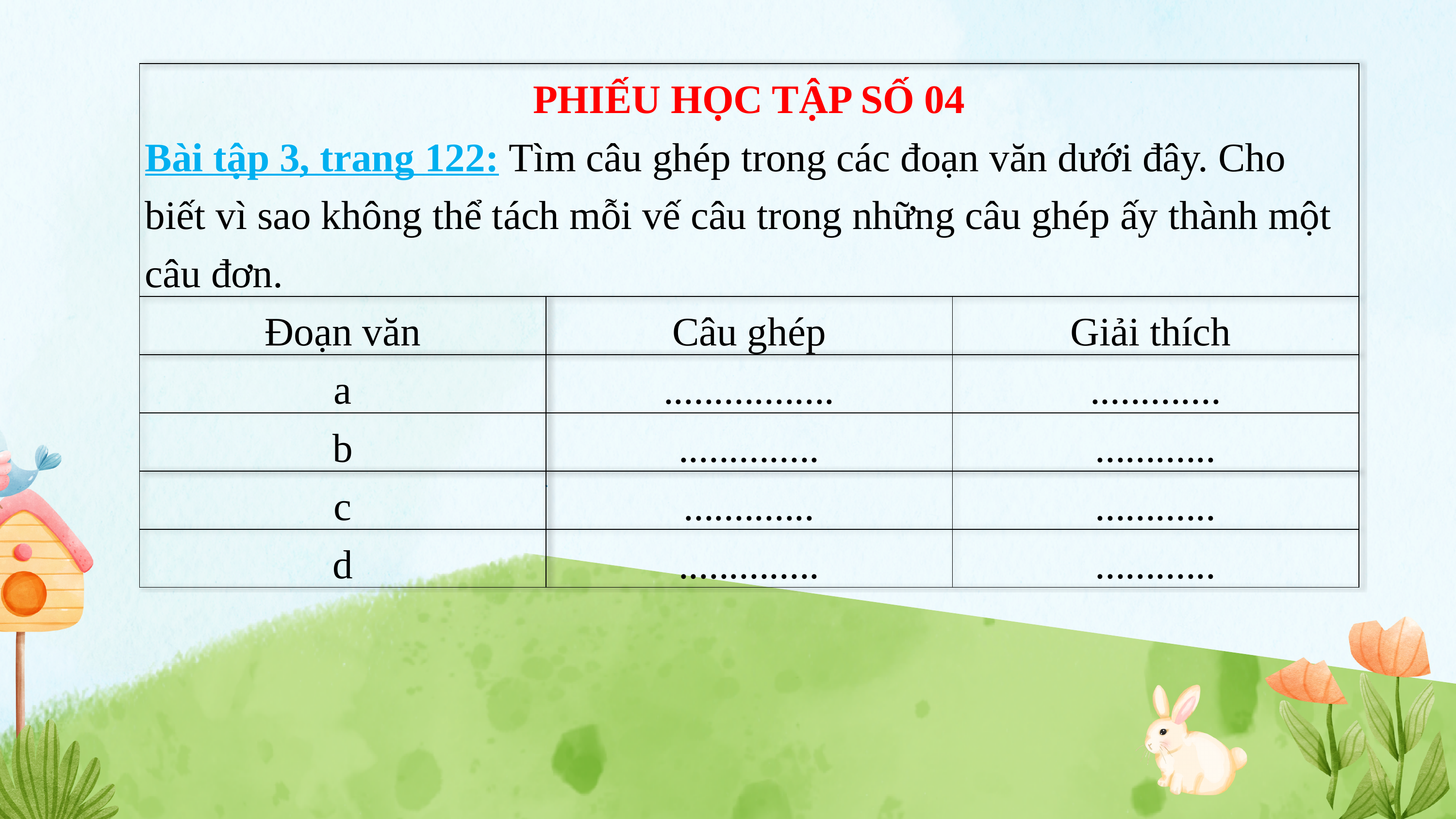

| PHIẾU HỌC TẬP SỐ 04 Bài tập 3, trang 122: Tìm câu ghép trong các đoạn văn dưới đây. Cho biết vì sao không thể tách mỗi vế câu trong những câu ghép ấy thành một câu đơn. |  |  |
| --- | --- | --- |
| Đoạn văn | Câu ghép | Giải thích |
| a | ................. | ............. |
| b | .............. | ............ |
| c | ............. | ............ |
| d | .............. | ............ |